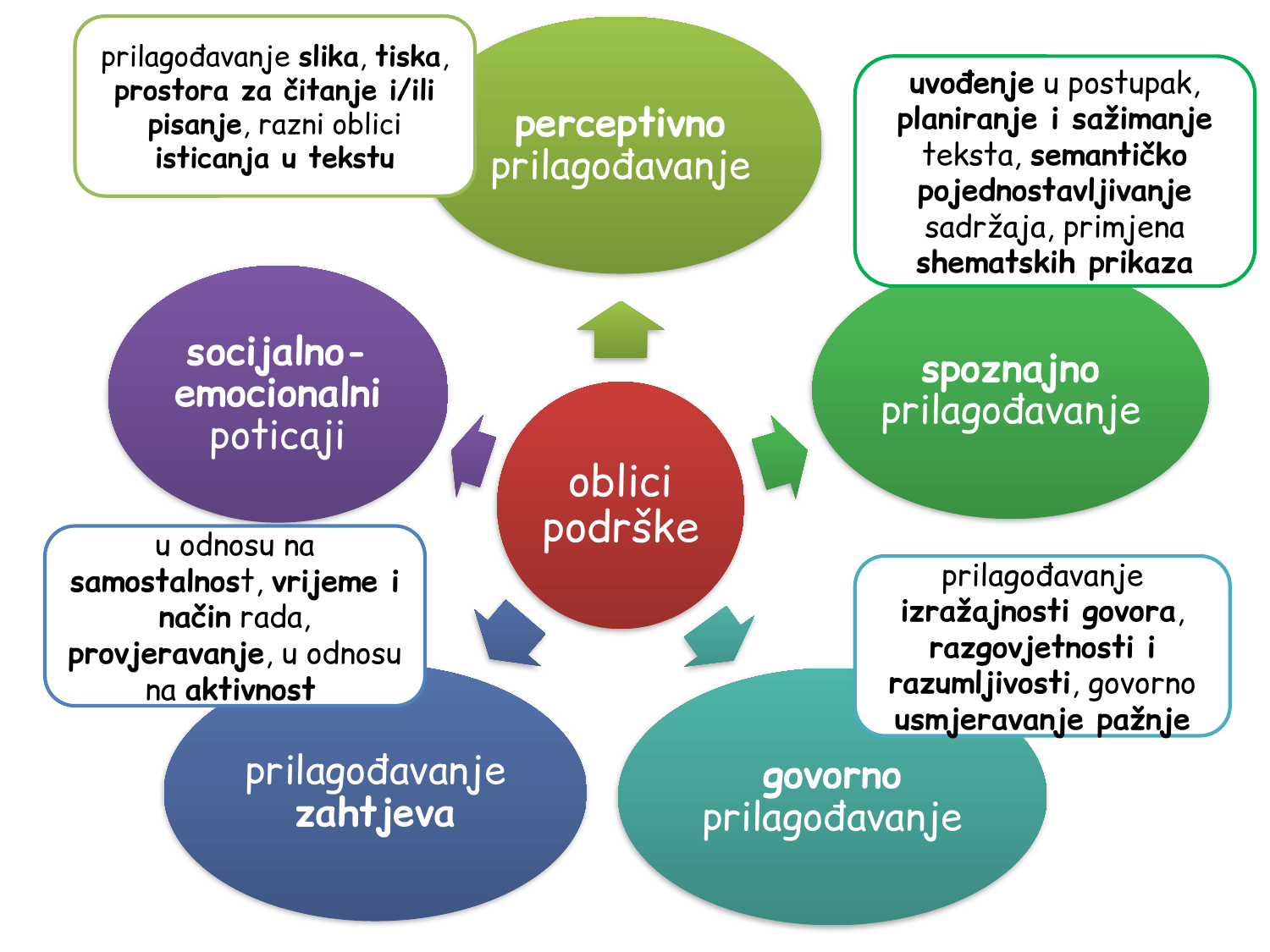

oblici podrške

perceptivno prilagođavanje

spoznajno prilagođavanje

govorno prilagođavanje

prilagođavanje zahtjeva

socijalno-emocionalni poticaji
prilagođavanje slika, tiska, prostora za čitanje i/ili pisanje, razni oblici isticanja u tekstu
uvođenje u postupak, planiranje i sažimanje teksta, semantičko pojednostavljivanje sadržaja, primjena shematskih prikaza
u odnosu na samostalnost, vrijeme i način rada, provjeravanje, u odnosu na aktivnost
prilagođavanje izražajnosti govora, razgovjetnosti i razumljivosti, govorno usmjeravanje pažnje